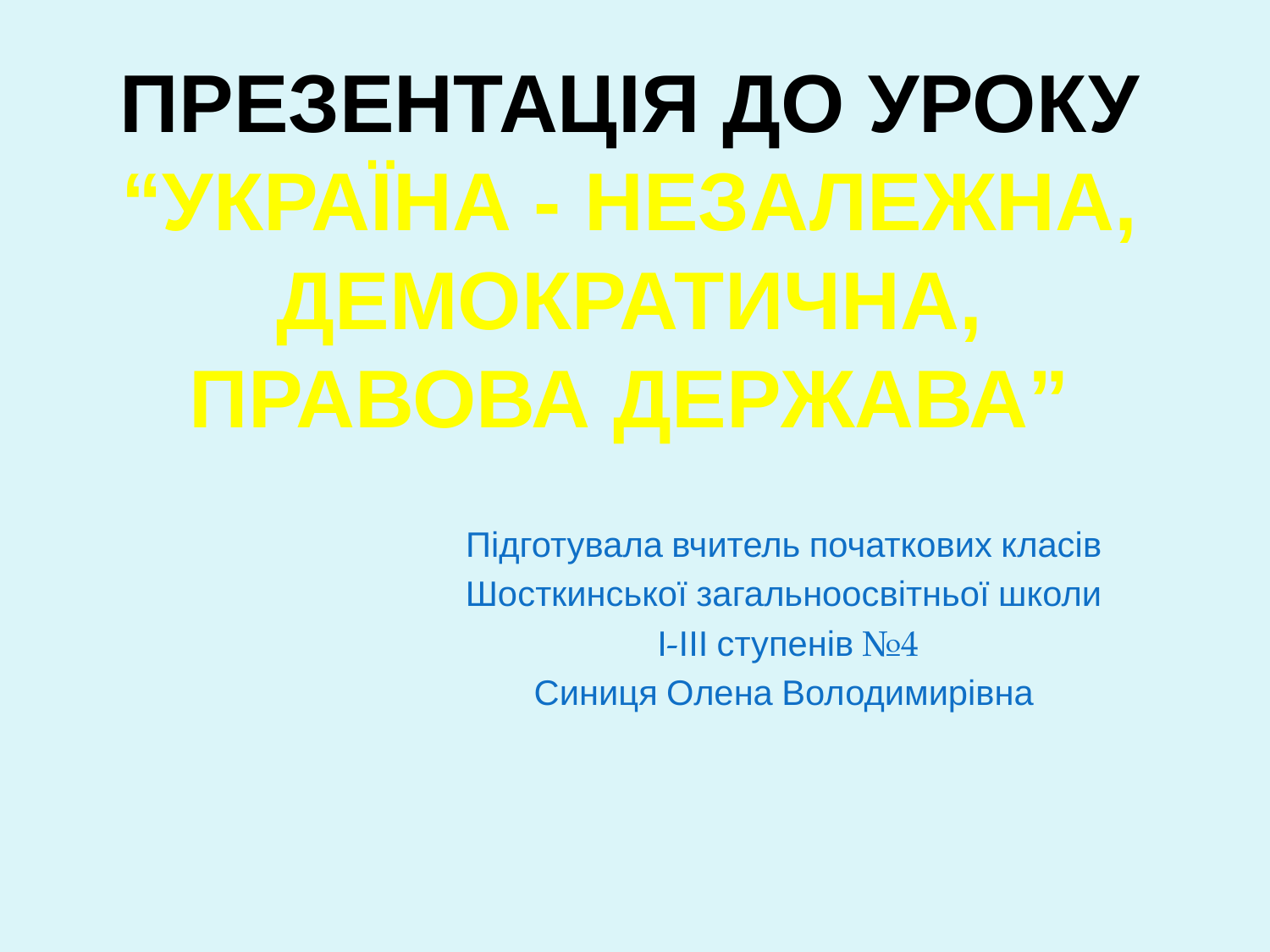

# Презентація до уроку “Україна - незалежна, демократична, правова держава”
Підготувала вчитель початкових класів
Шосткинської загальноосвітньої школи
 І-ІІІ ступенів №4
Синиця Олена Володимирівна